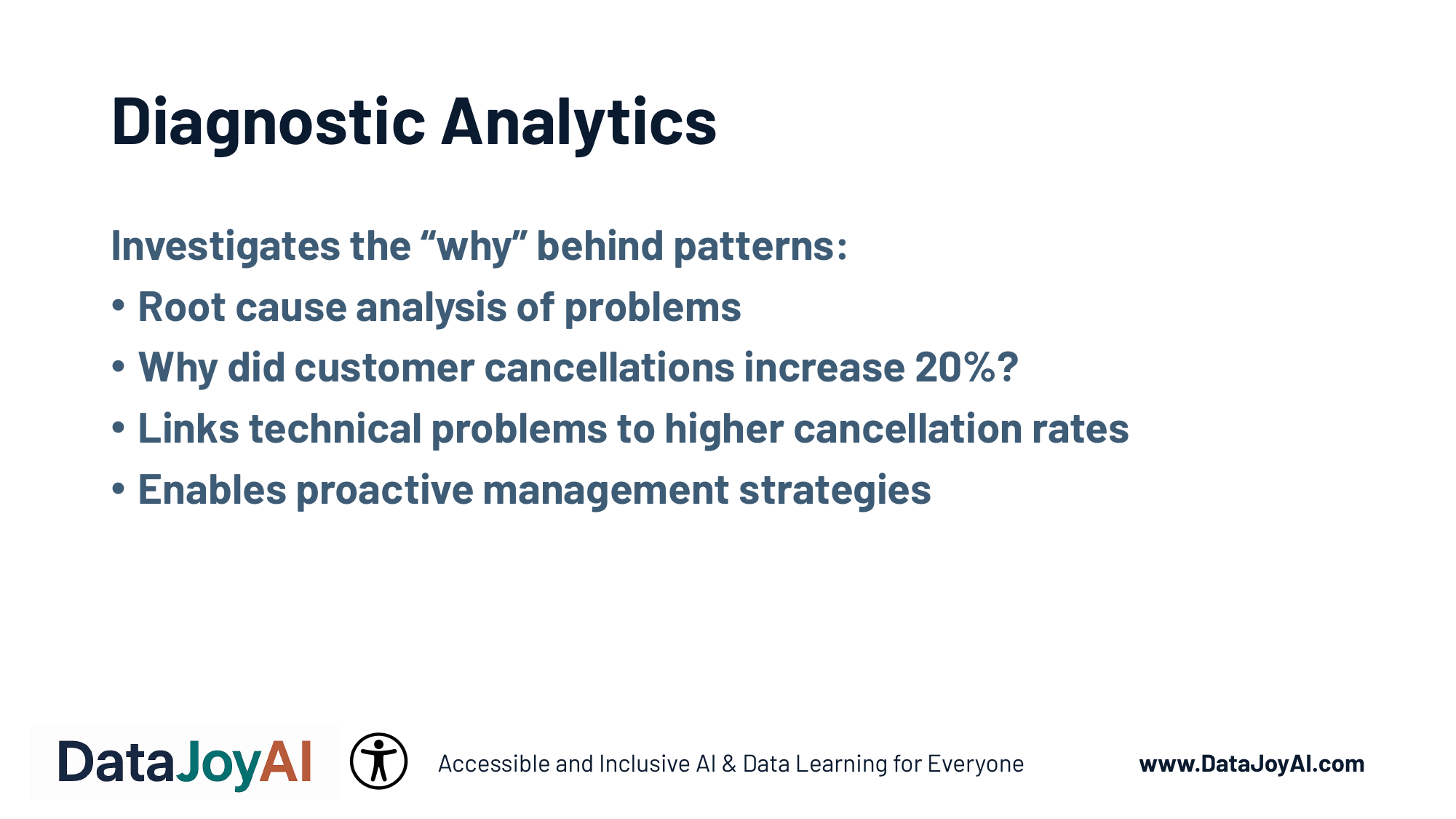

# Diagnostic Analytics
Investigates the “why” behind patterns:
Root cause analysis of problems
Why did customer cancellations increase 20%?
Links technical problems to higher cancellation rates
Enables proactive management strategies